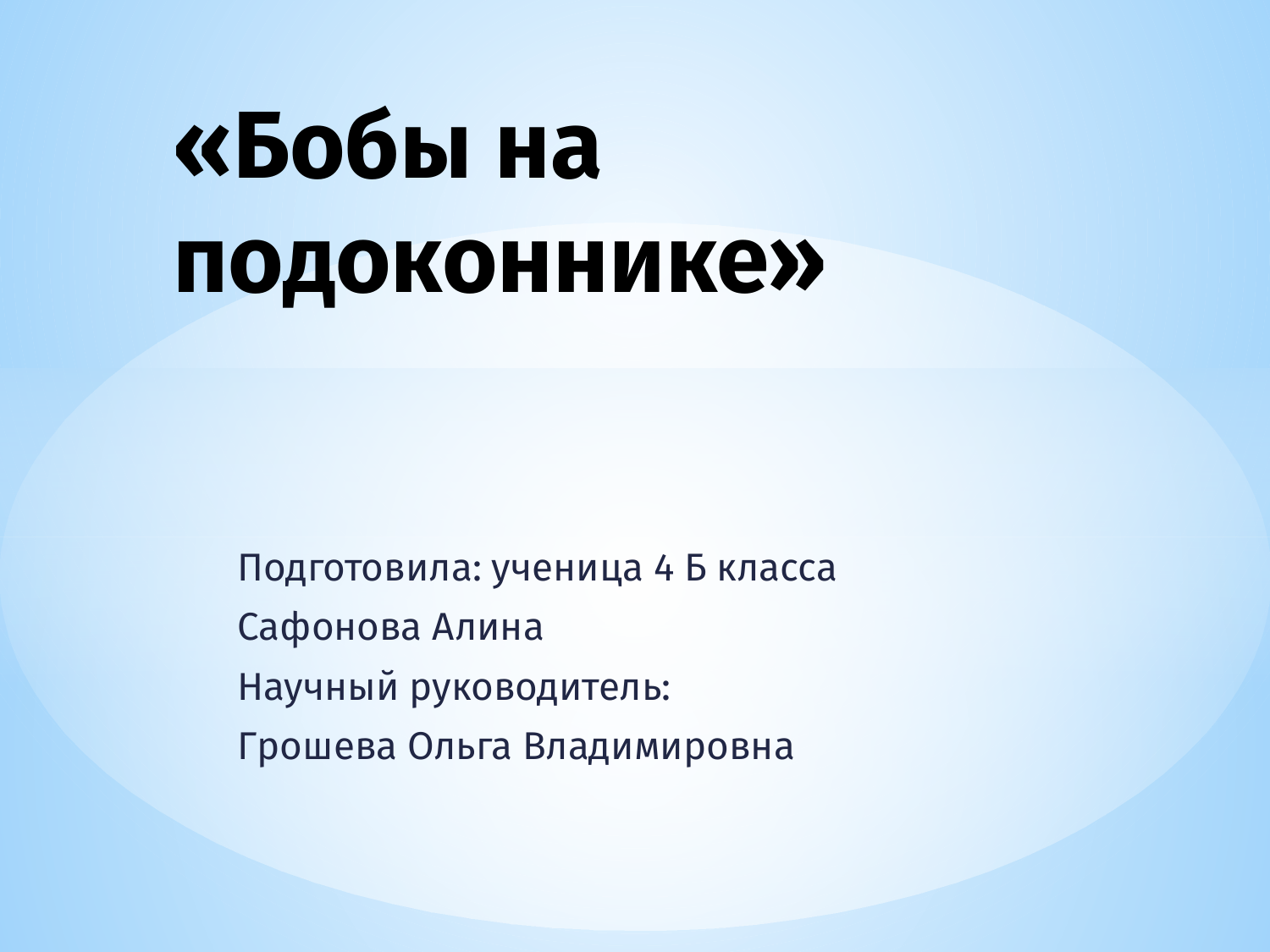

# «Бобы на подоконнике»
Подготовила: ученица 4 Б класса
Сафонова Алина
Научный руководитель:
Грошева Ольга Владимировна